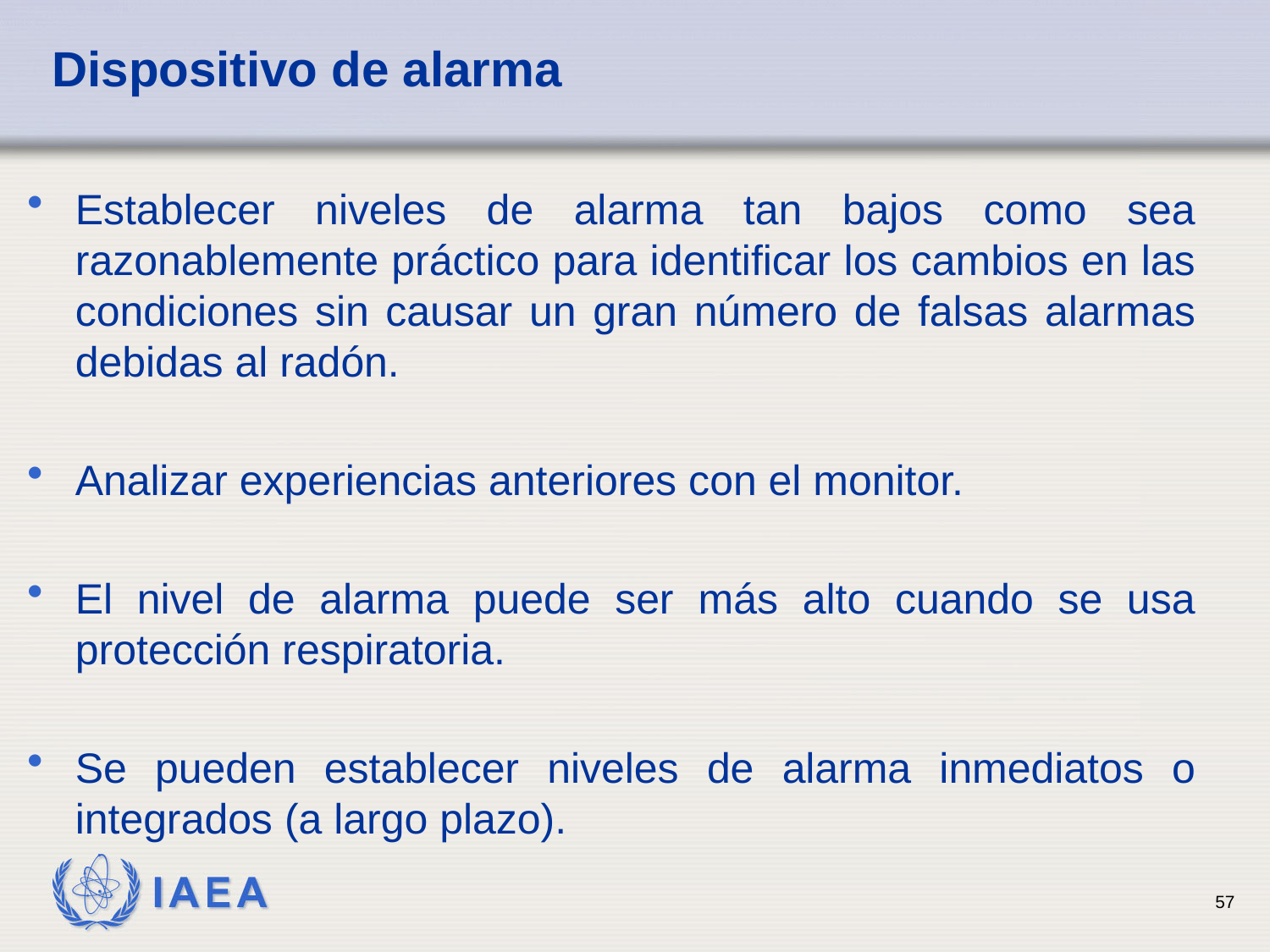

# Dispositivo de alarma
Establecer niveles de alarma tan bajos como sea razonablemente práctico para identificar los cambios en las condiciones sin causar un gran número de falsas alarmas debidas al radón.

Analizar experiencias anteriores con el monitor.

El nivel de alarma puede ser más alto cuando se usa protección respiratoria.

Se pueden establecer niveles de alarma inmediatos o integrados (a largo plazo).
57